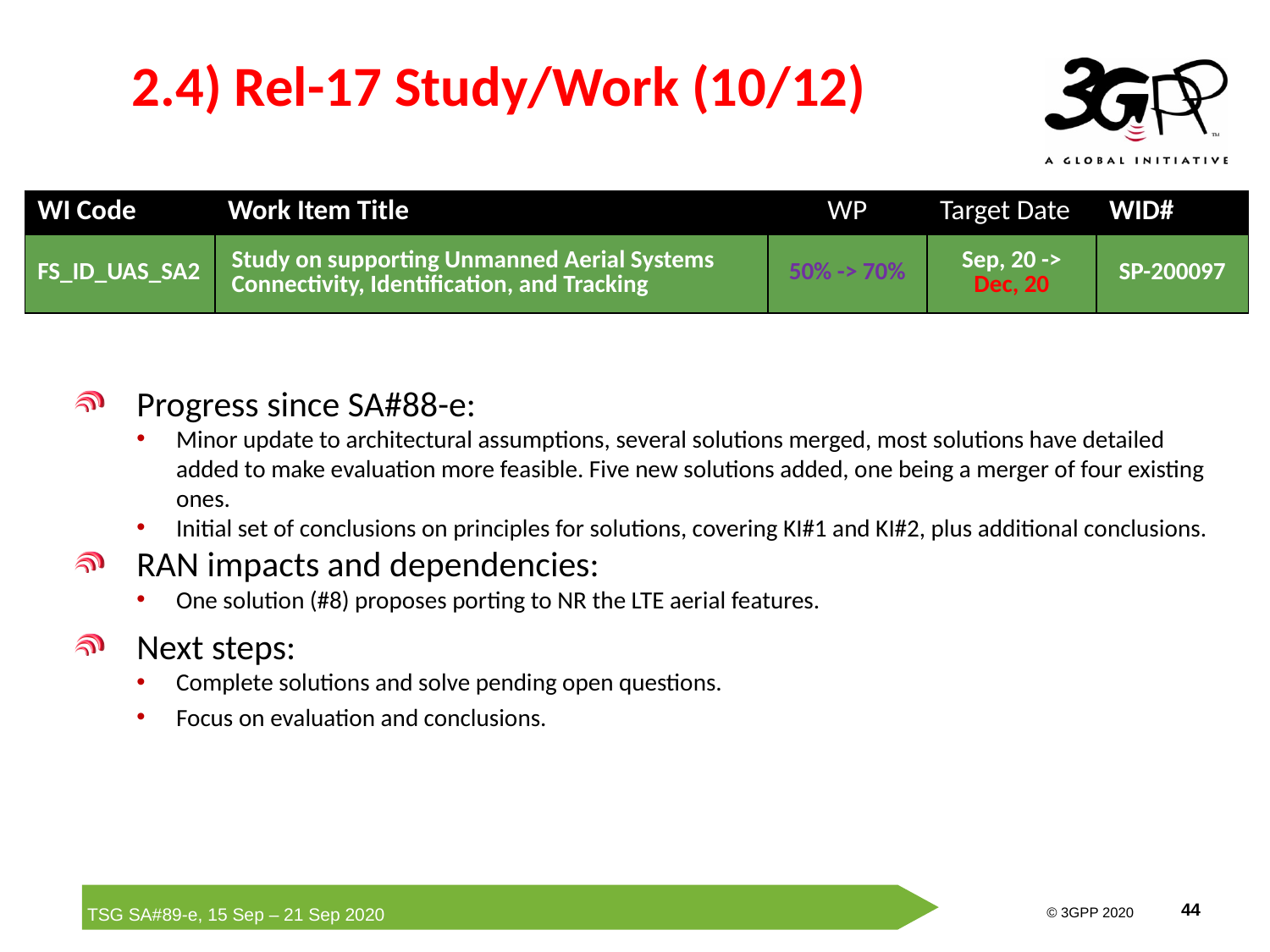

# 2.4) Rel-17 Study/Work (10/12)
| WI Code | Work Item Title | WP | Target Date | WID# |
| --- | --- | --- | --- | --- |
| FS\_ID\_UAS\_SA2 | Study on supporting Unmanned Aerial Systems Connectivity, Identification, and Tracking | 50% -> 70% | Sep, 20 -> Dec, 20 | SP-200097 |
Progress since SA#88-e:
Minor update to architectural assumptions, several solutions merged, most solutions have detailed added to make evaluation more feasible. Five new solutions added, one being a merger of four existing ones.
Initial set of conclusions on principles for solutions, covering KI#1 and KI#2, plus additional conclusions.
RAN impacts and dependencies:
One solution (#8) proposes porting to NR the LTE aerial features.
Next steps:
Complete solutions and solve pending open questions.
Focus on evaluation and conclusions.